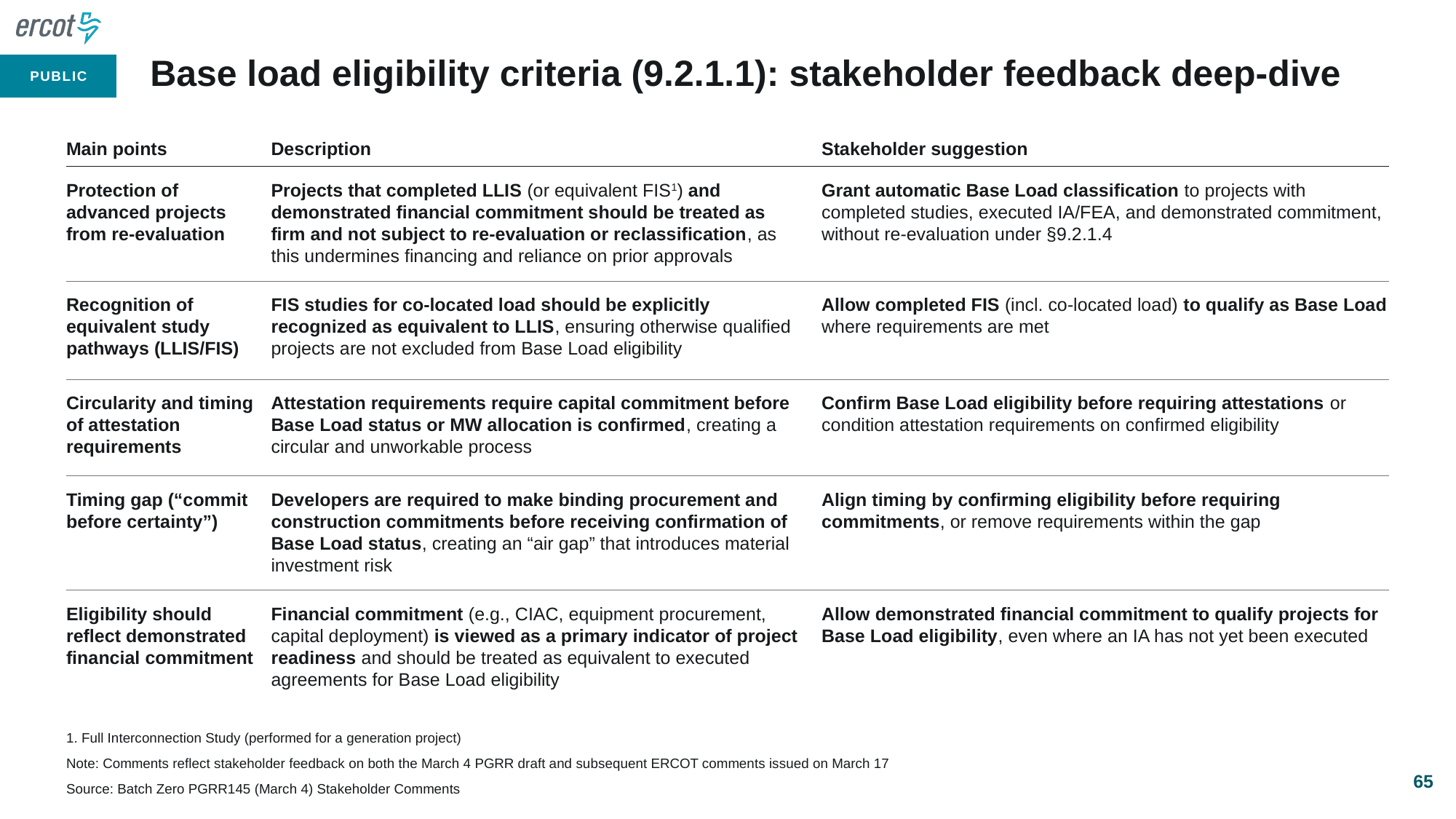

# Base load eligibility criteria (9.2.1.1): stakeholder feedback deep-dive
Main points
Description
Stakeholder suggestion
Protection of advanced projects from re-evaluation
Projects that completed LLIS (or equivalent FIS1) and demonstrated financial commitment should be treated as firm and not subject to re-evaluation or reclassification, as this undermines financing and reliance on prior approvals
Grant automatic Base Load classification to projects with completed studies, executed IA/FEA, and demonstrated commitment, without re-evaluation under §9.2.1.4
Recognition of equivalent study pathways (LLIS/FIS)
FIS studies for co-located load should be explicitly recognized as equivalent to LLIS, ensuring otherwise qualified projects are not excluded from Base Load eligibility
Allow completed FIS (incl. co-located load) to qualify as Base Load where requirements are met
Circularity and timing of attestation requirements
Attestation requirements require capital commitment before Base Load status or MW allocation is confirmed, creating a circular and unworkable process
Confirm Base Load eligibility before requiring attestations or condition attestation requirements on confirmed eligibility
Timing gap (“commit before certainty”)
Developers are required to make binding procurement and construction commitments before receiving confirmation of Base Load status, creating an “air gap” that introduces material investment risk
Align timing by confirming eligibility before requiring commitments, or remove requirements within the gap
Eligibility should reflect demonstrated financial commitment
Financial commitment (e.g., CIAC, equipment procurement, capital deployment) is viewed as a primary indicator of project readiness and should be treated as equivalent to executed agreements for Base Load eligibility
Allow demonstrated financial commitment to qualify projects for Base Load eligibility, even where an IA has not yet been executed
1. Full Interconnection Study (performed for a generation project)
Note: Comments reflect stakeholder feedback on both the March 4 PGRR draft and subsequent ERCOT comments issued on March 17
65
Source: Batch Zero PGRR145 (March 4) Stakeholder Comments